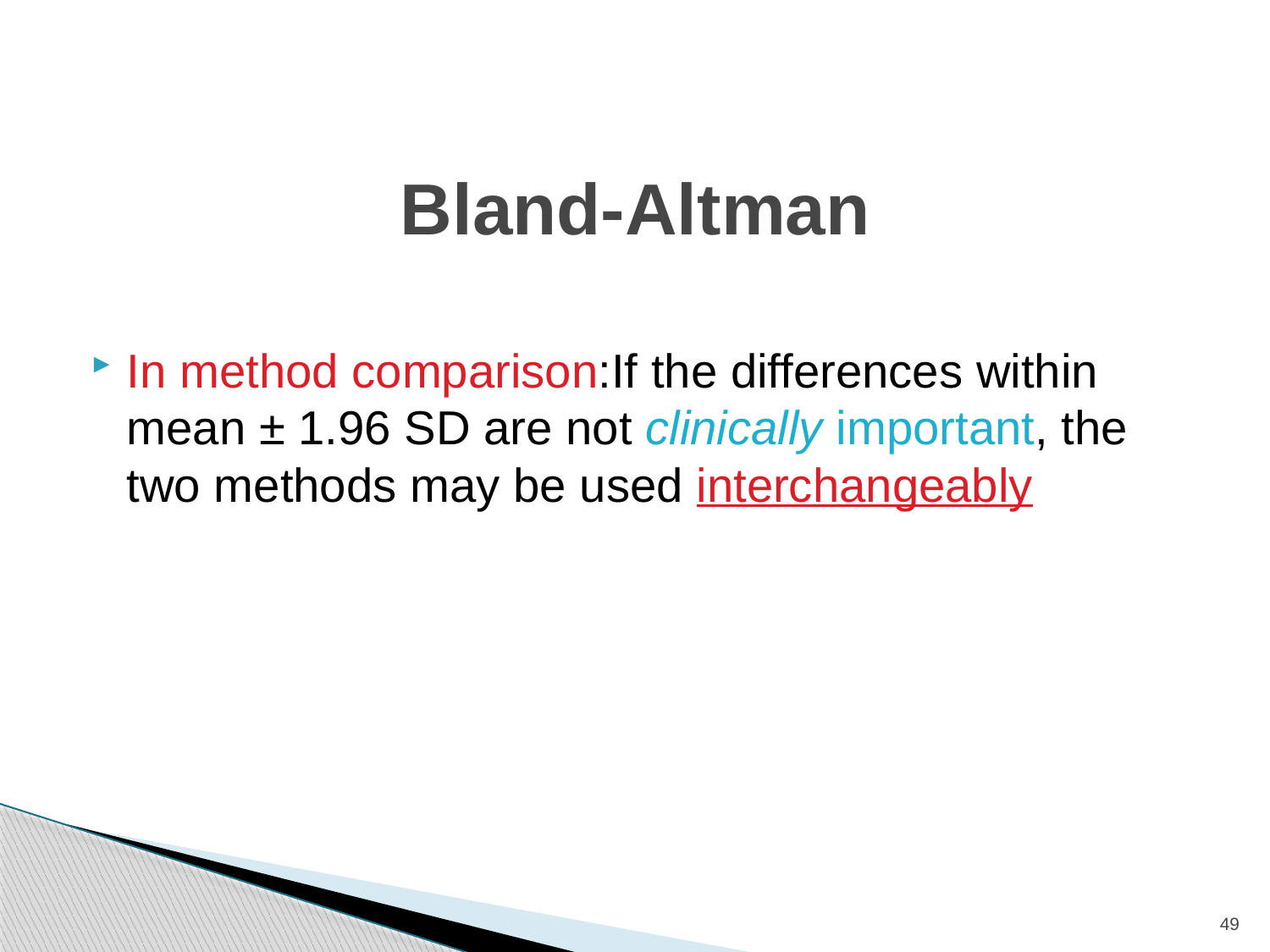

# Bland-Altman

In method comparison:If the differences within mean ± 1.96 SD are not clinically important, the two methods may be used interchangeably
49